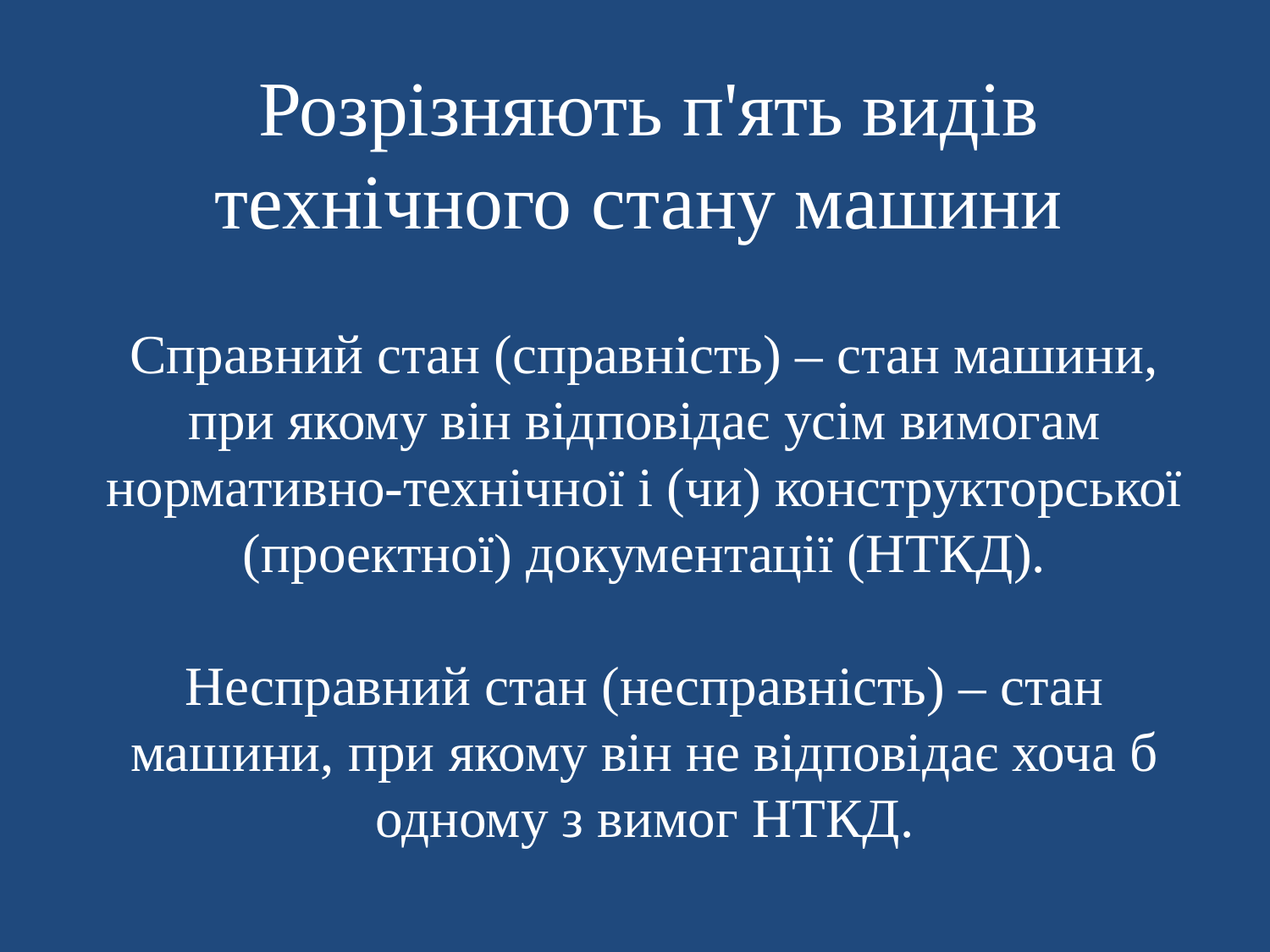

# Розрізняють п'ять видів технічного стану машини

Справний стан (справність) – стан машини, при якому він відповідає усім вимогам нормативно-технічної і (чи) конструкторської (проектної) документації (НТКД).

Несправний стан (несправність) – стан машини, при якому він не відповідає хоча б одному з вимог НТКД.